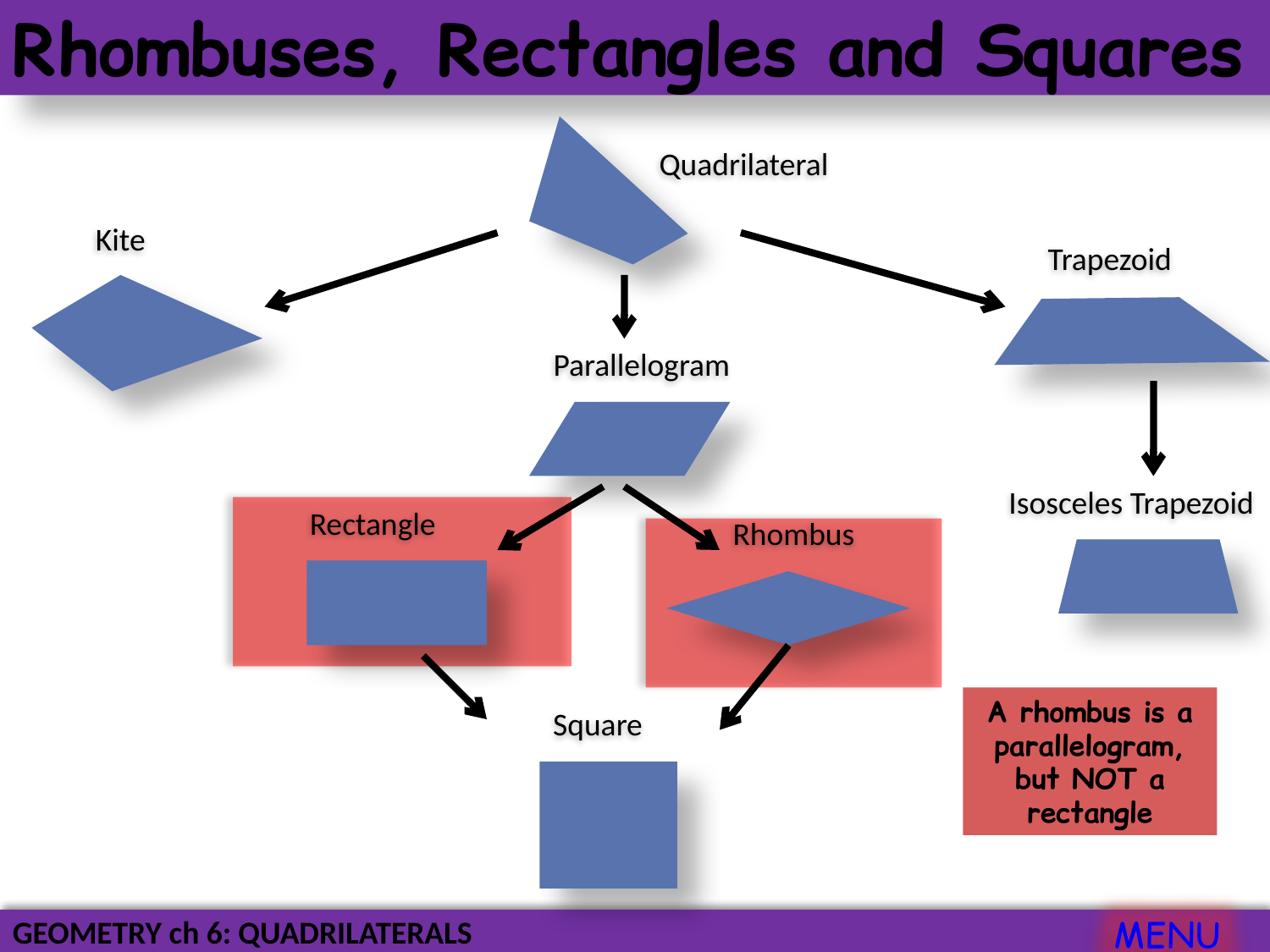

Rhombuses, Rectangles and Squares

Quadrilateral
Kite
Trapezoid

Parallelogram

Isosceles Trapezoid

Rectangle
Rhombus

A rhombus is a parallelogram, but NOT a rectangle
Square

MENU
GEOMETRY ch 6: QUADRILATERALS